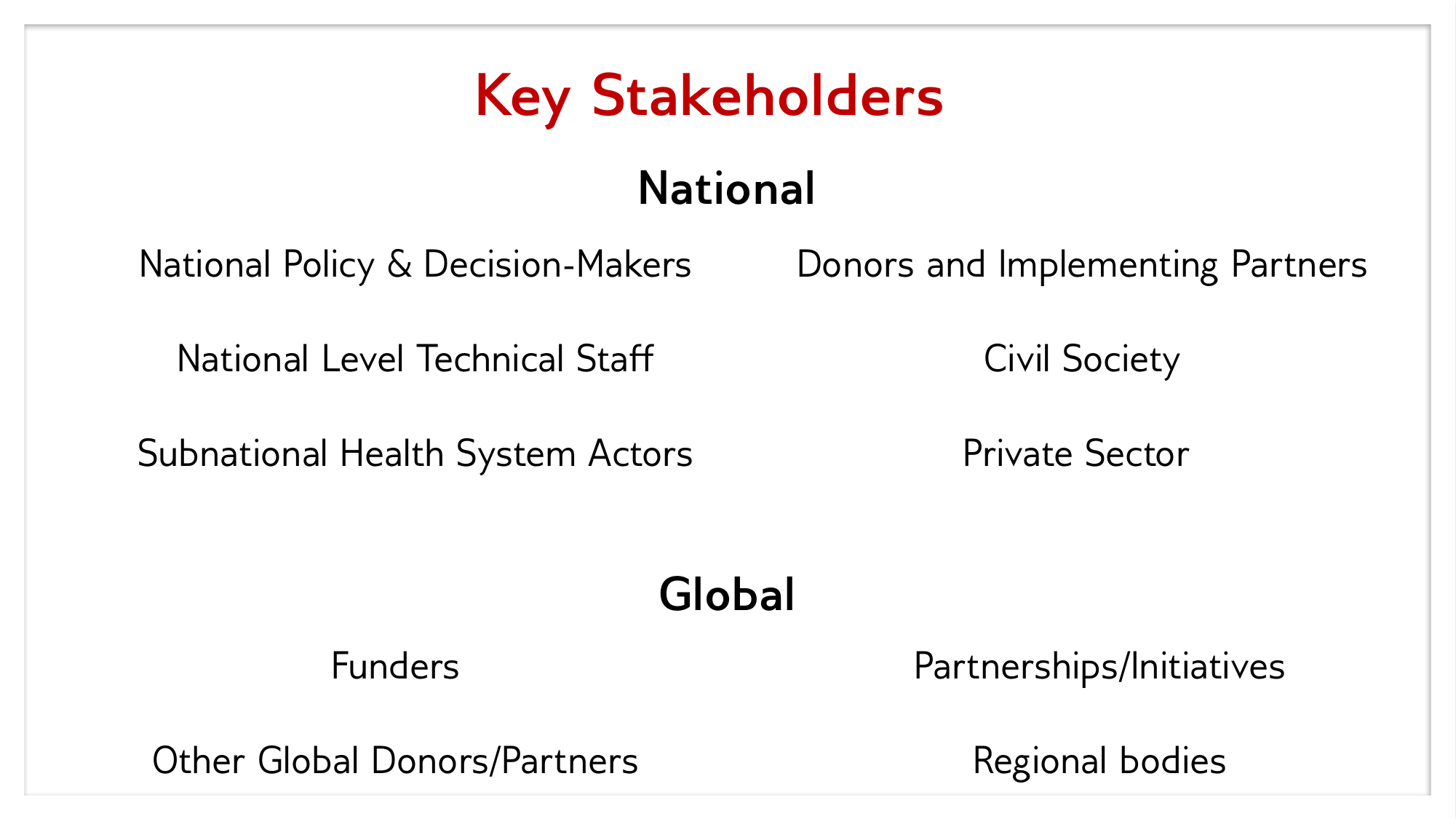

# Key Stakeholders
National
National Policy & Decision-Makers

National Level Technical Staff

Subnational Health System Actors

Donors and Implementing Partners

Civil Society

Private Sector
Global
Funders

Other Global Donors/Partners
Partnerships/Initiatives

Regional bodies